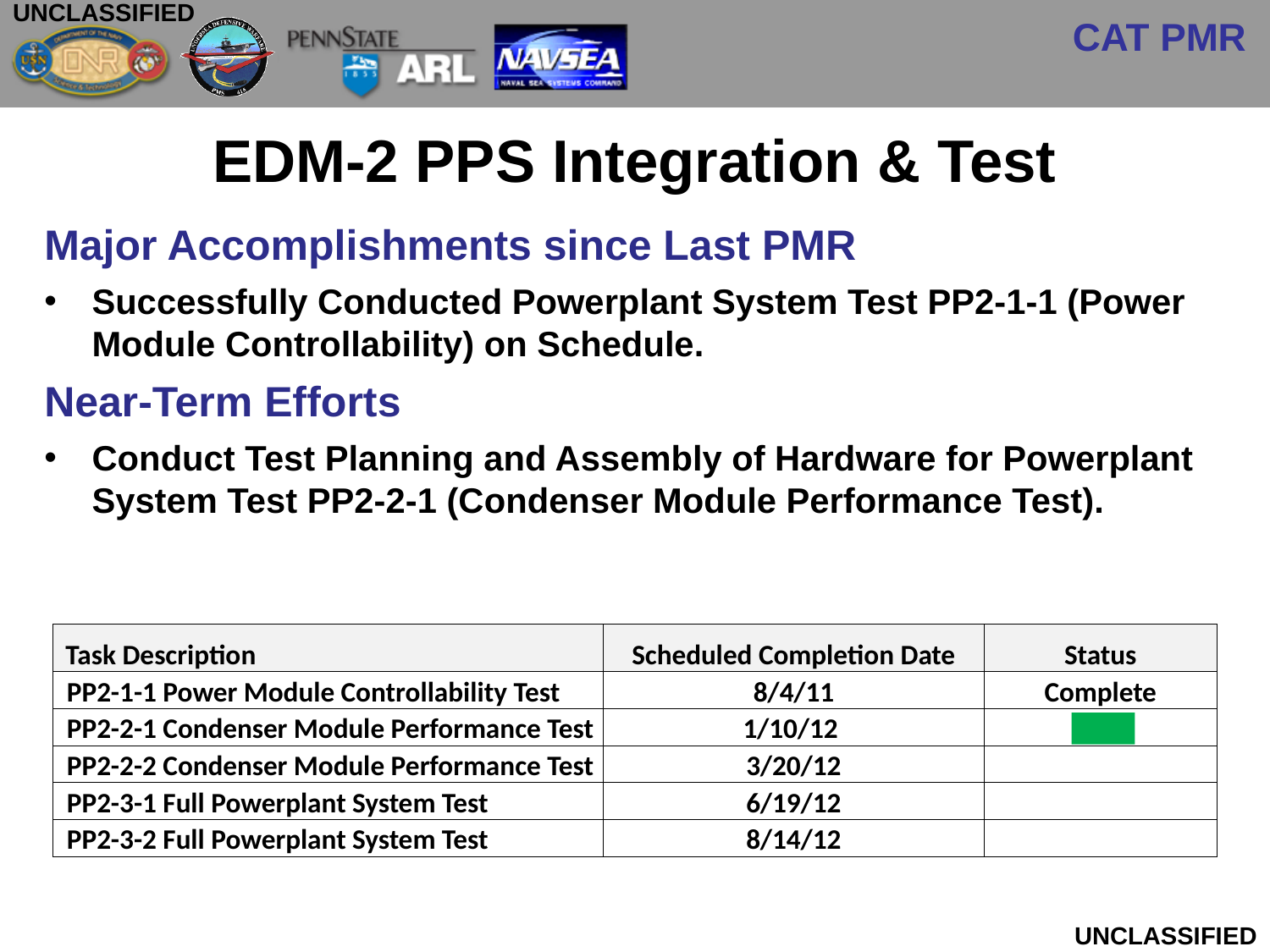

EDM-2 PPS Integration & Test
Major Accomplishments since Last PMR
Successfully Conducted Powerplant System Test PP2-1-1 (Power Module Controllability) on Schedule.
Near-Term Efforts
Conduct Test Planning and Assembly of Hardware for Powerplant System Test PP2-2-1 (Condenser Module Performance Test).

| Task Description | Scheduled Completion Date | Status |
| --- | --- | --- |
| PP2-1-1 Power Module Controllability Test | 8/4/11 | Complete |
| PP2-2-1 Condenser Module Performance Test | 1/10/12 |  |
| PP2-2-2 Condenser Module Performance Test | 3/20/12 |  |
| PP2-3-1 Full Powerplant System Test | 6/19/12 |  |
| PP2-3-2 Full Powerplant System Test | 8/14/12 |  |